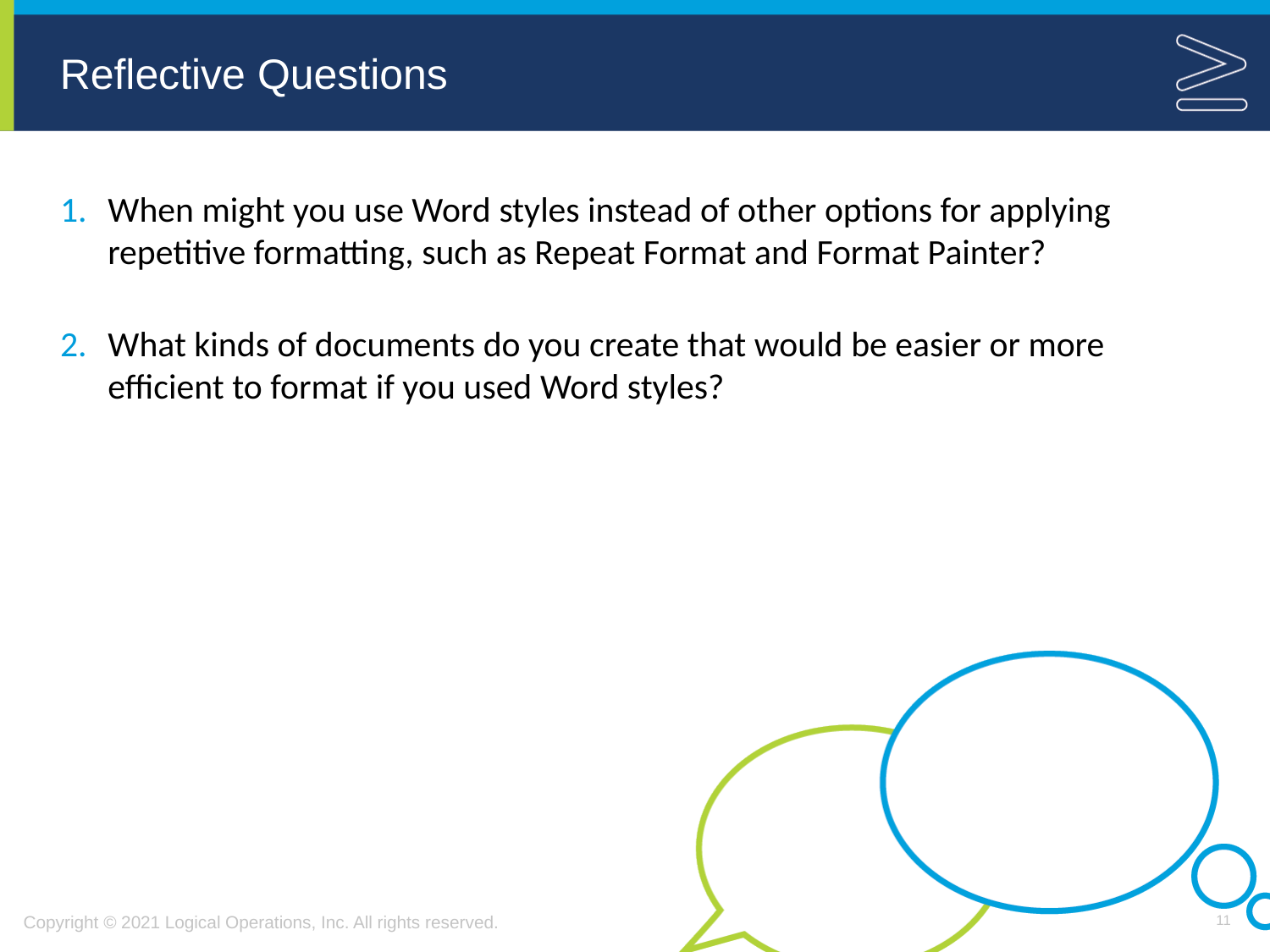

When might you use Word styles instead of other options for applying repetitive formatting, such as Repeat Format and Format Painter?
What kinds of documents do you create that would be easier or more efficient to format if you used Word styles?
11